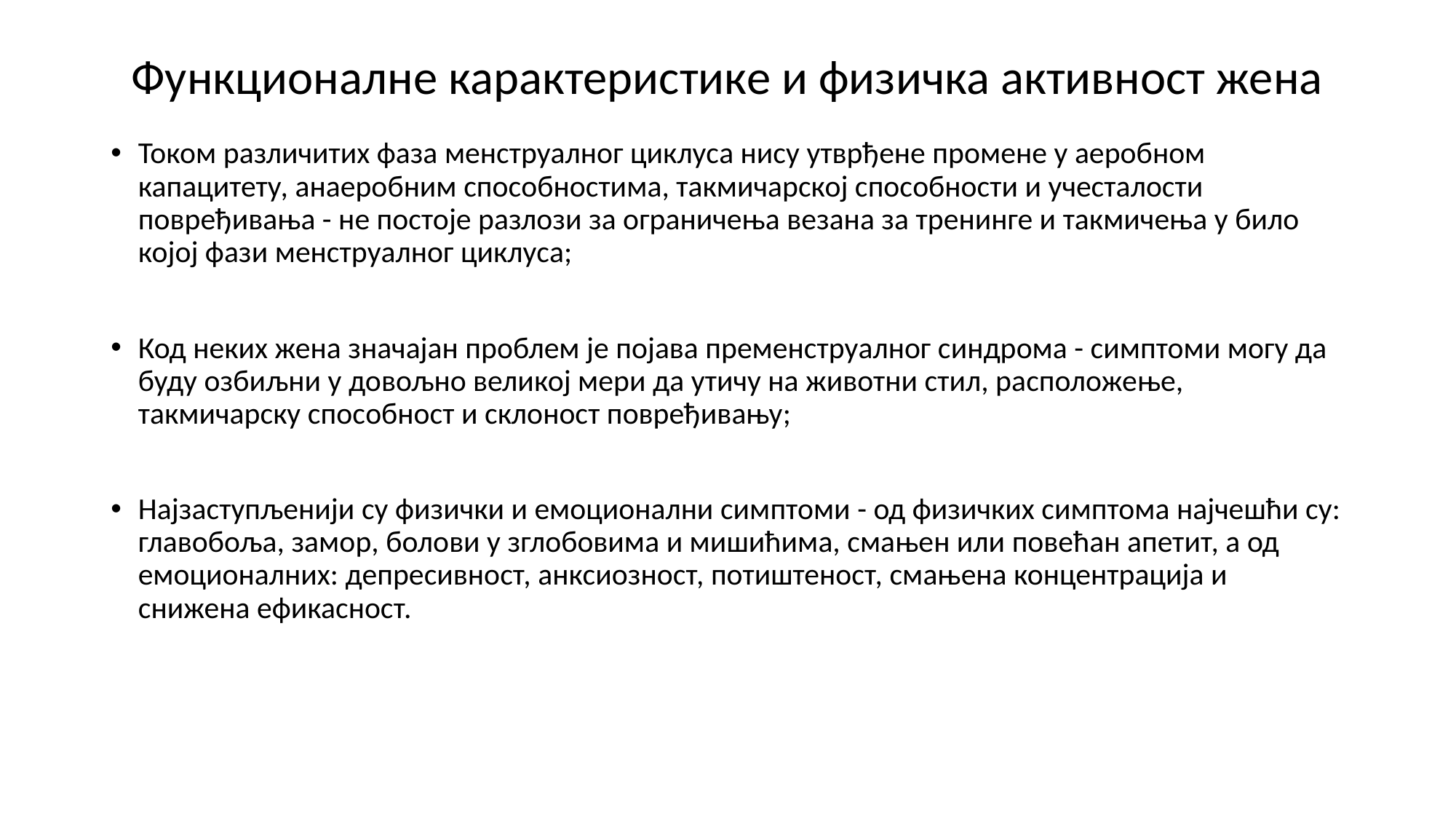

# Функционалне карактеристике и физичка активност жена
Током различитих фаза менструалног циклуса нису утврђене промене у аеробном капацитету, анаеробним способностима, такмичарској способности и учесталости повређивања - не постоје разлози за ограничења везана за тренинге и такмичења у било којој фази менструалног циклуса;

Код неких жена значајан проблем је појава пременструалног синдрома - симптоми могу да буду озбиљни у довољно великој мери да утичу на животни стил, расположење, такмичарску способност и склоност повређивању;

Најзаступљенији су физички и емоционални симптоми - од физичких симптома најчешћи су: главобоља, замор, болови у зглобовима и мишићима, смањен или повећан апетит, а од емоционалних: депресивност, анксиозност, потиштеност, смањена концентрација и снижена ефикасност.